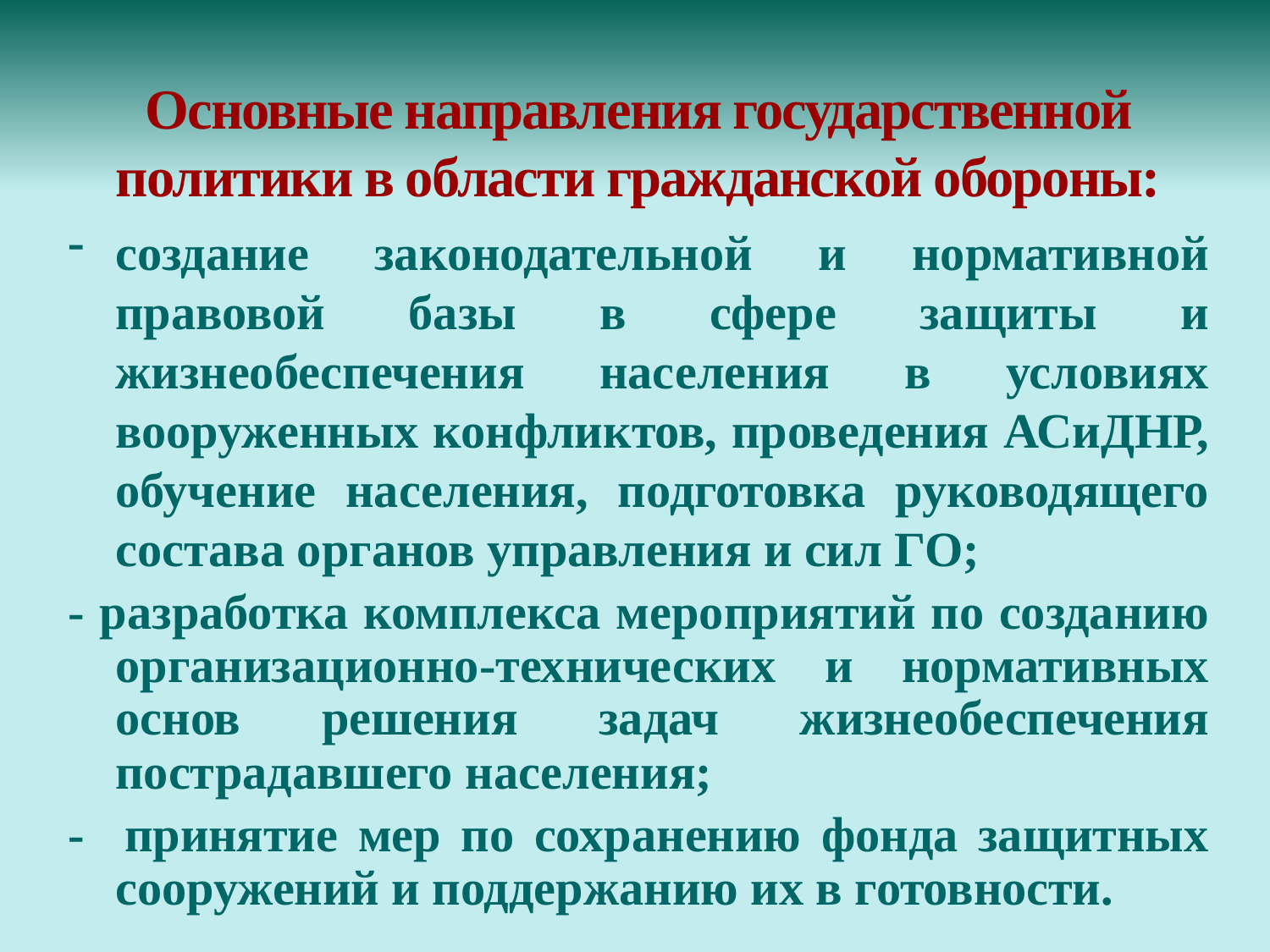

Основные направления государственной политики в области гражданской обороны:
создание законодательной и нормативной правовой базы в сфере защиты и жизнеобеспечения населения в условиях вооруженных конфликтов, проведения АСиДНР, обучение населения, подготовка руководящего состава органов управления и сил ГО;
- разработка комплекса мероприятий по созданию организационно-технических и нормативных основ решения задач жизнеобеспечения пострадавшего населения;
-  принятие мер по сохранению фонда защитных сооружений и поддержанию их в готовности.